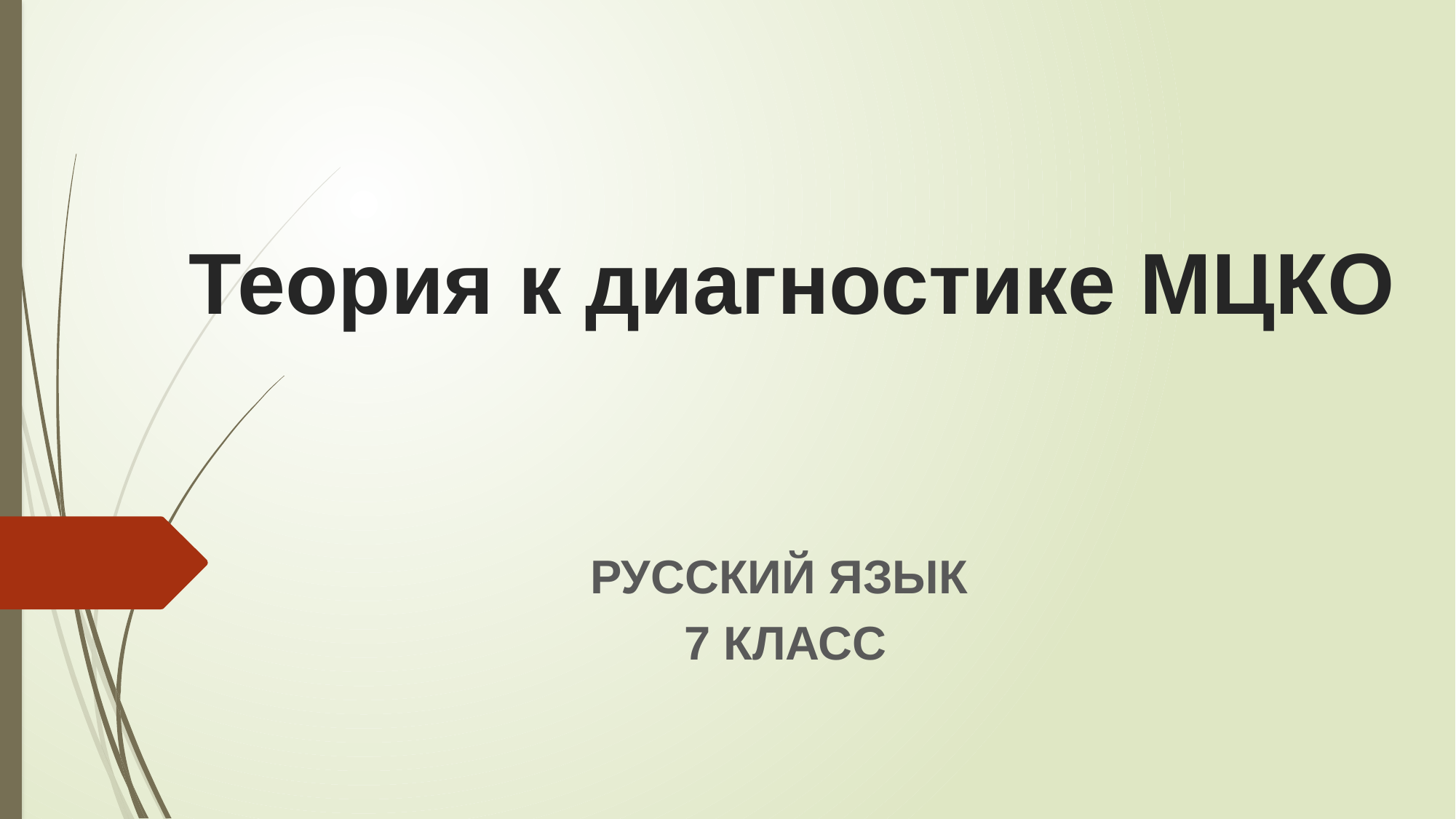

# Теория к диагностике МЦКО
РУССКИЙ ЯЗЫК
7 КЛАСС